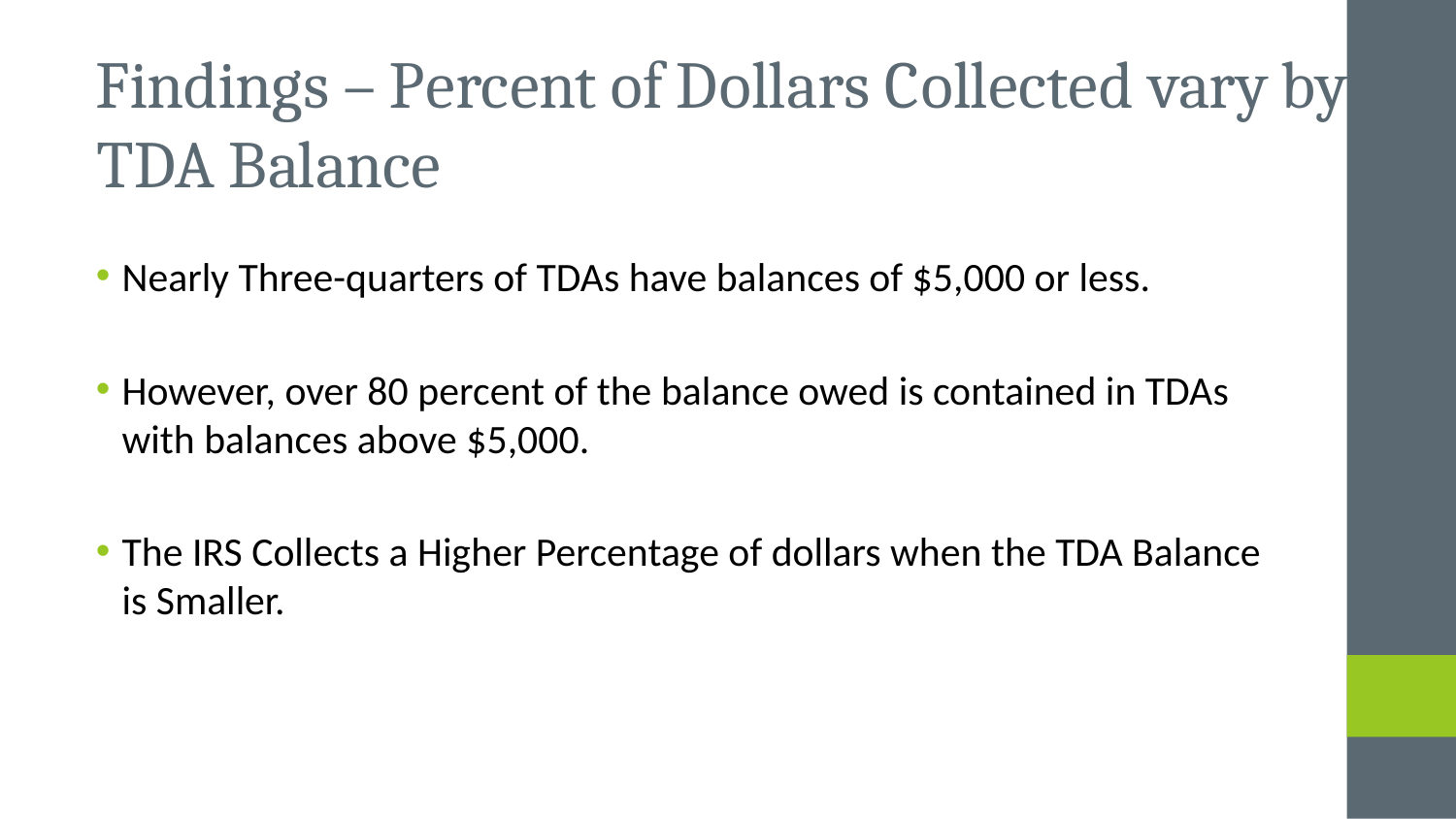

# Findings – Percent of Dollars Collected vary by TDA Balance
Nearly Three-quarters of TDAs have balances of $5,000 or less.

However, over 80 percent of the balance owed is contained in TDAs with balances above $5,000.

The IRS Collects a Higher Percentage of dollars when the TDA Balance is Smaller.